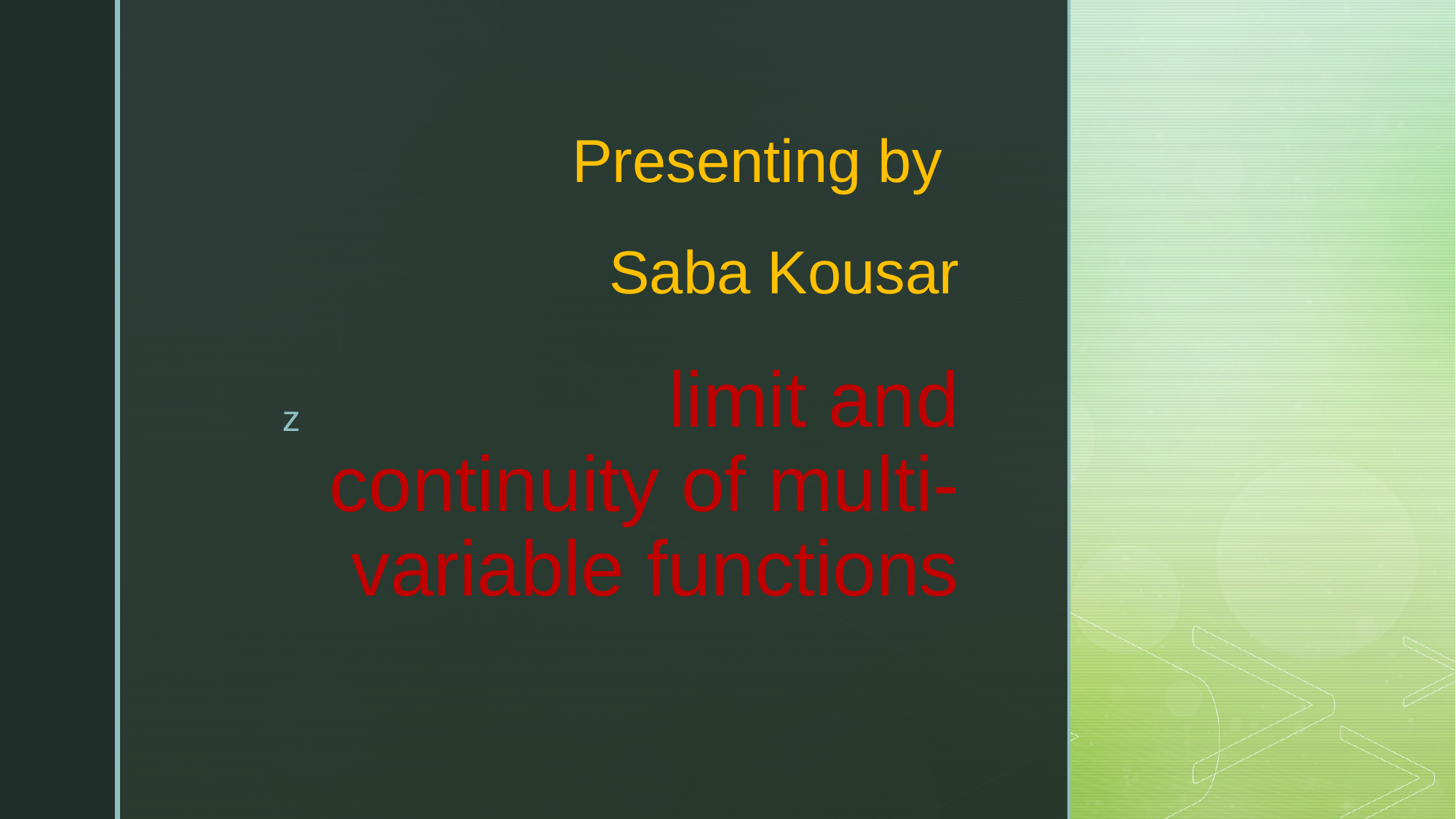

Presenting by
Saba Kousar
# limit and continuity of multi-variable functions